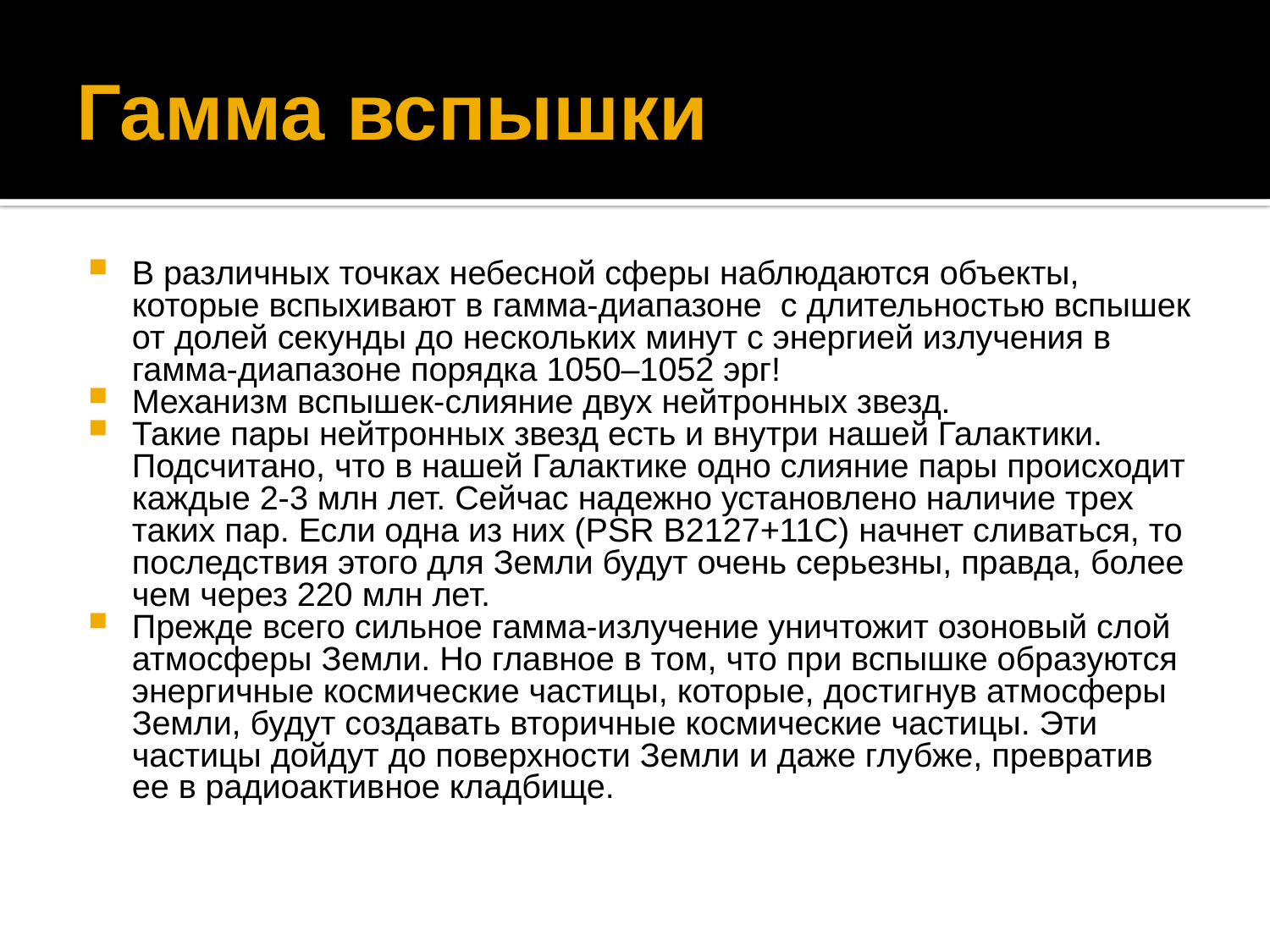

# Гамма вспышки
В различных точках небесной сферы наблюдаются объекты, которые вспыхивают в гамма-диапазоне  с длительностью вспышек от долей секунды до нескольких минут с энергией излучения в гамма-диапазоне порядка 1050–1052 эрг!
Механизм вспышек-слияние двух нейтронных звезд.
Такие пары нейтронных звезд есть и внутри нашей Галактики. Подсчитано, что в нашей Галактике одно слияние пары происходит каждые 2-3 млн лет. Сейчас надежно установлено наличие трех таких пар. Если одна из них (PSR B2127+11C) начнет сливаться, то последствия этого для Земли будут очень серьезны, правда, более чем через 220 млн лет.
Прежде всего сильное гамма-излучение уничтожит озоновый слой атмосферы Земли. Но главное в том, что при вспышке образуются энергичные космические частицы, которые, достигнув атмосферы Земли, будут создавать вторичные космические частицы. Эти частицы дойдут до поверхности Земли и даже глубже, превратив ее в радиоактивное кладбище.